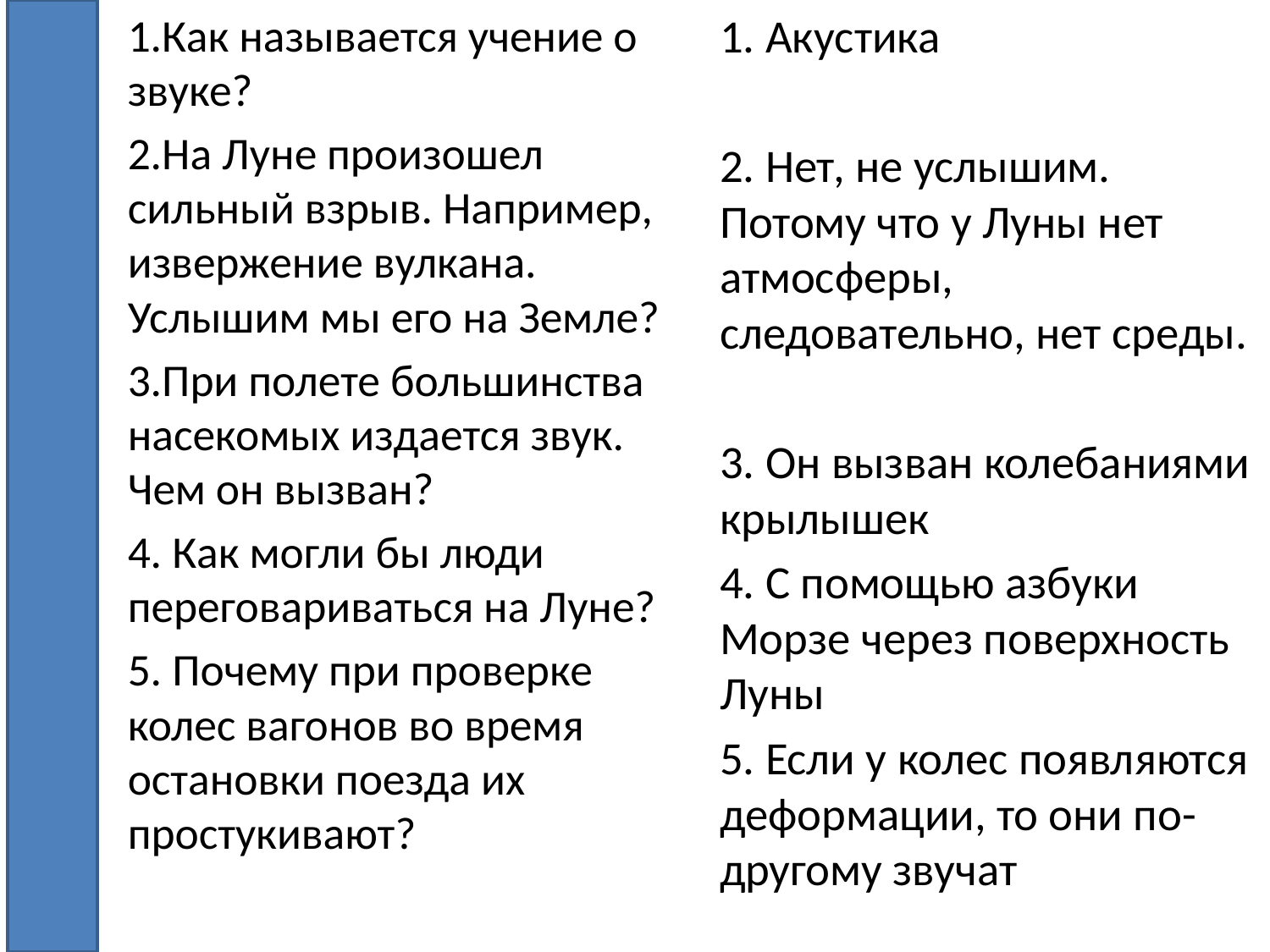

1.Как называется учение о звуке?
2.На Луне произошел сильный взрыв. Например, извержение вулкана. Услышим мы его на Земле?
3.При полете большинства насекомых издается звук. Чем он вызван?
4. Как могли бы люди переговариваться на Луне?
5. Почему при проверке колес вагонов во время остановки поезда их простукивают?

1. Акустика

2. Нет, не услышим. Потому что у Луны нет атмосферы, следовательно, нет среды.

3. Он вызван колебаниями крылышек
4. С помощью азбуки Морзе через поверхность Луны
5. Если у колес появляются деформации, то они по-другому звучат